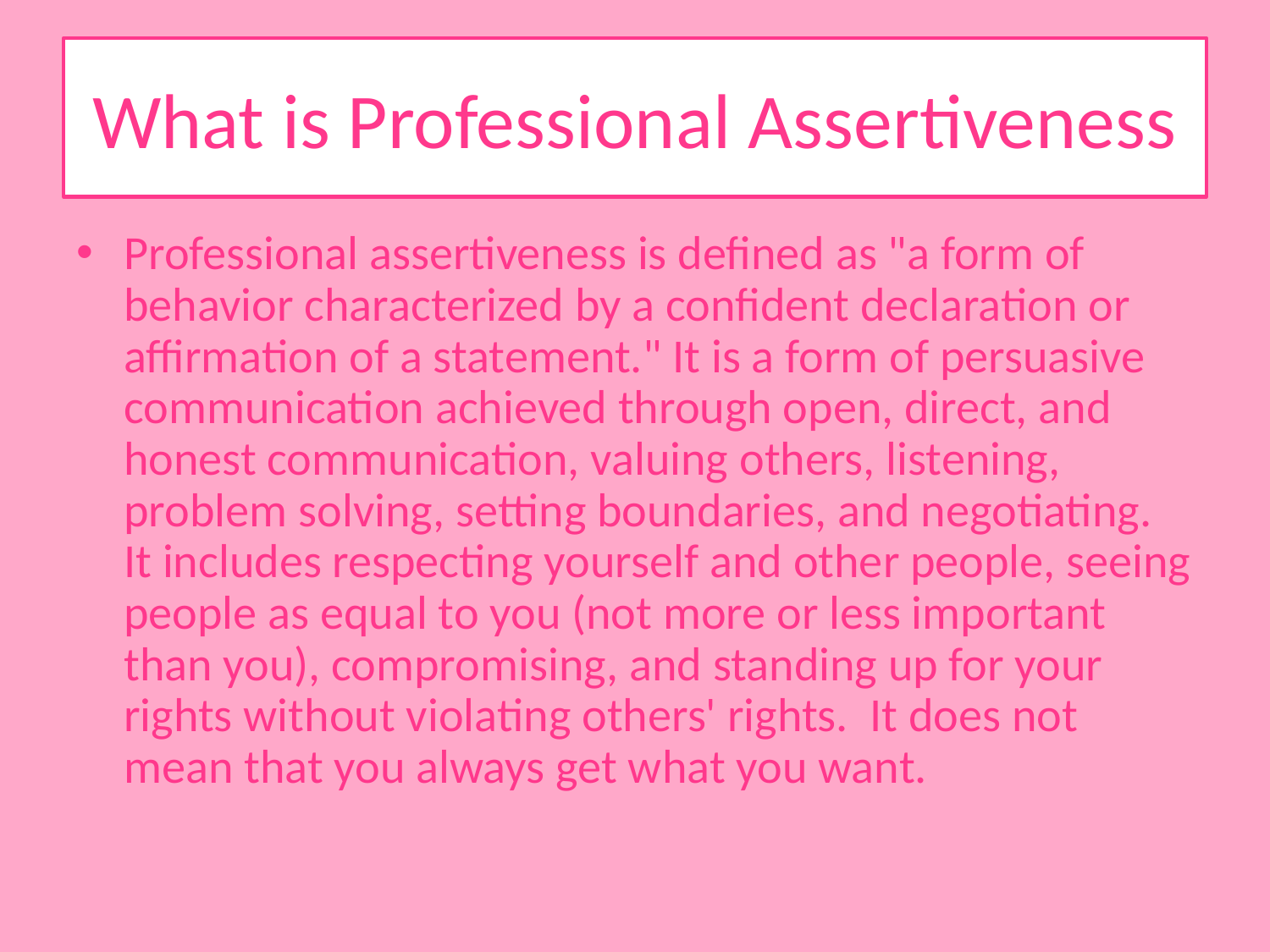

# What is Professional Assertiveness
Professional assertiveness is defined as "a form of behavior characterized by a confident declaration or affirmation of a statement." It is a form of persuasive communication achieved through open, direct, and honest communication, valuing others, listening, problem solving, setting boundaries, and negotiating.  It includes respecting yourself and other people, seeing people as equal to you (not more or less important than you), compromising, and standing up for your rights without violating others' rights.  It does not mean that you always get what you want.